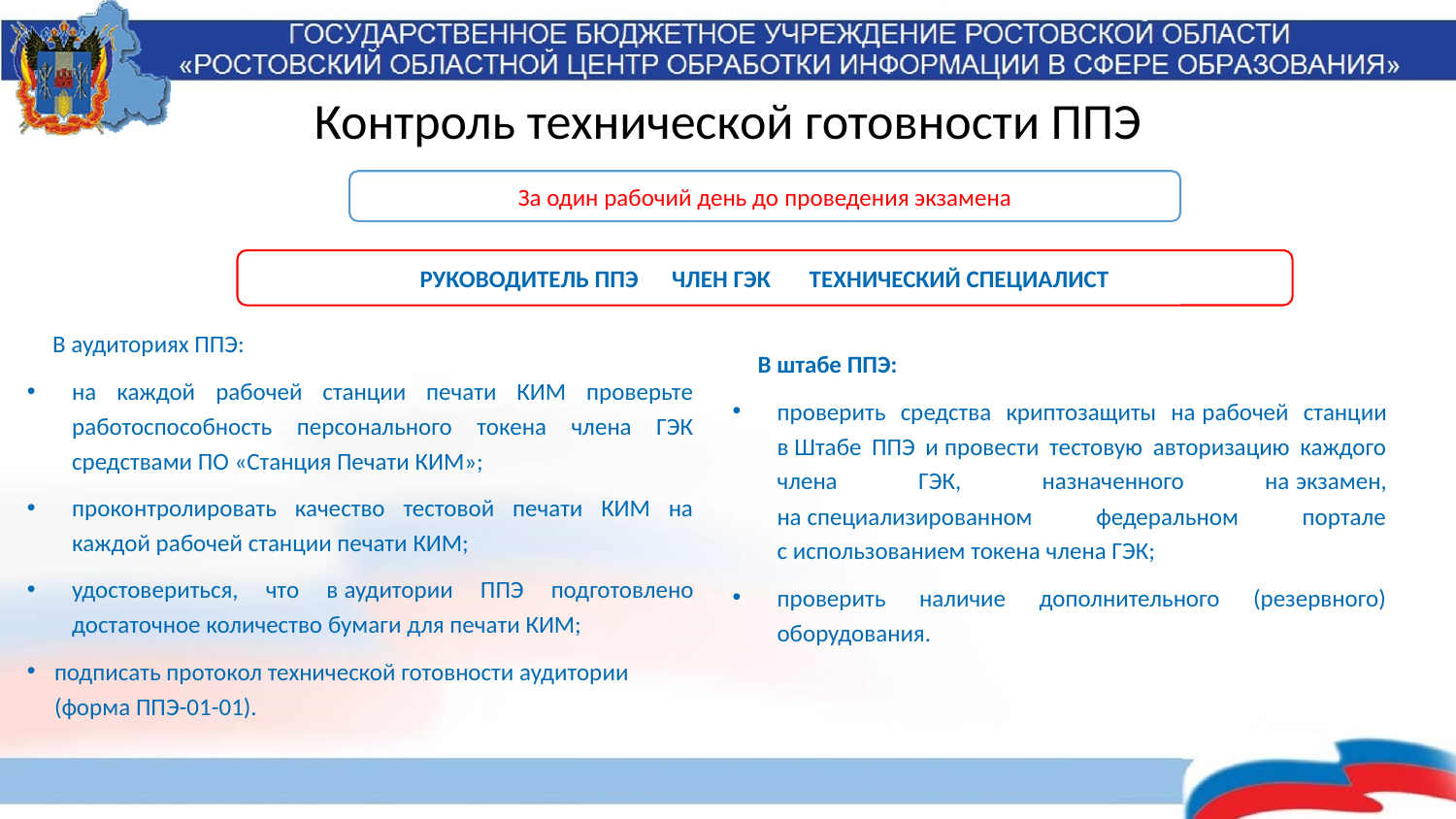

# Контроль технической готовности ППЭ
За один рабочий день до проведения экзамена
РУКОВОДИТЕЛЬ ППЭ      ЧЛЕН ГЭК       ТЕХНИЧЕСКИЙ СПЕЦИАЛИСТ
В аудиториях ППЭ:
на каждой рабочей станции печати КИМ проверьте работоспособность персонального токена члена ГЭК средствами ПО «Станция Печати КИМ»;
проконтролировать качество тестовой печати КИМ на каждой рабочей станции печати КИМ;
удостовериться, что в аудитории ППЭ подготовлено достаточное количество бумаги для печати КИМ;
подписать протокол технической готовности аудитории (форма ППЭ-01-01).
В штабе ППЭ:
проверить средства криптозащиты на рабочей станции в Штабе ППЭ и провести тестовую авторизацию каждого члена ГЭК, назначенного на экзамен, на специализированном федеральном портале с использованием токена члена ГЭК;
проверить наличие дополнительного (резервного) оборудования.